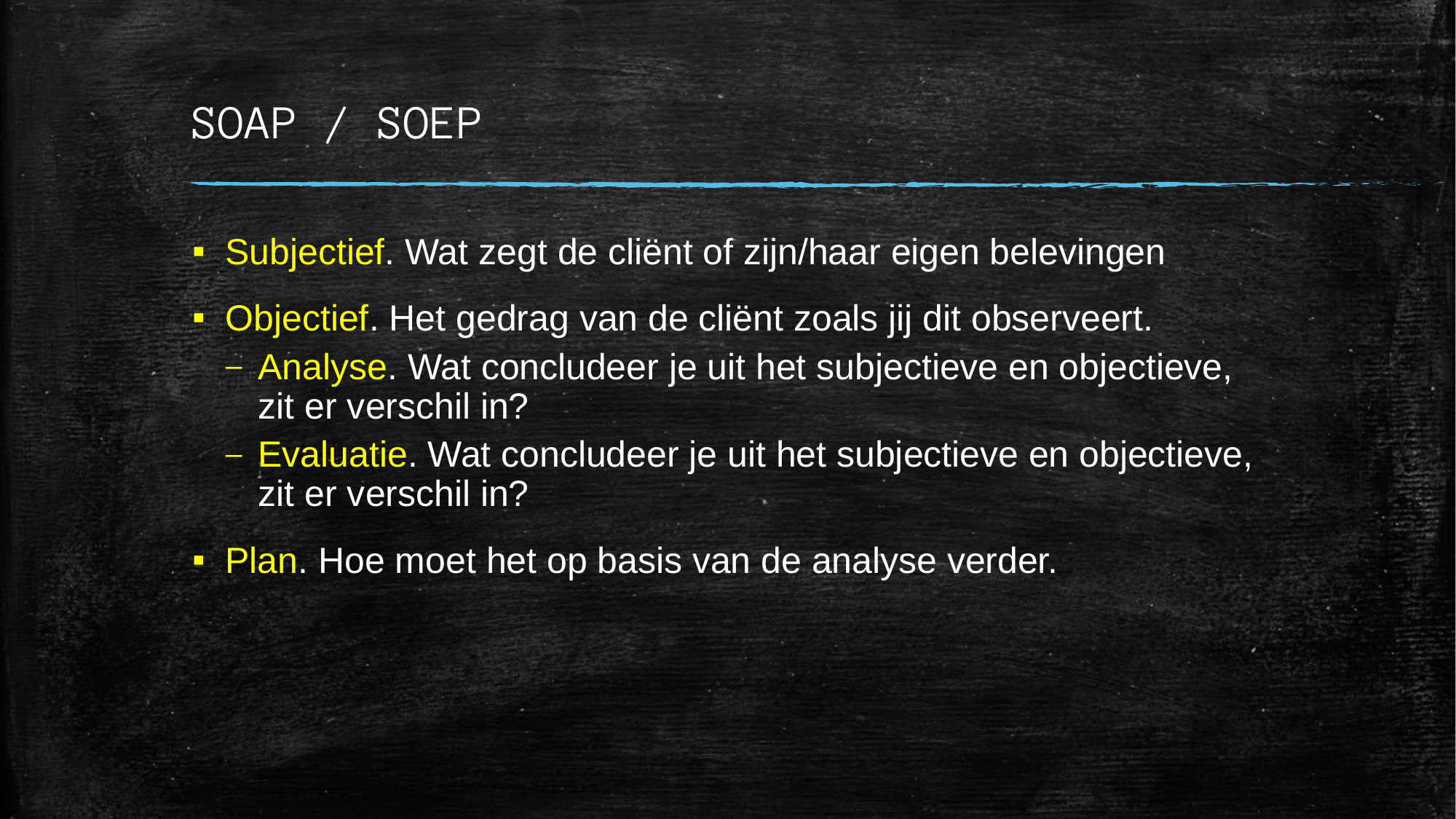

# SOAP / SOEP
Subjectief. Wat zegt de cliënt of zijn/haar eigen belevingen
Objectief. Het gedrag van de cliënt zoals jij dit observeert.
Analyse. Wat concludeer je uit het subjectieve en objectieve, zit er verschil in?
Evaluatie. Wat concludeer je uit het subjectieve en objectieve, zit er verschil in?
Plan. Hoe moet het op basis van de analyse verder.